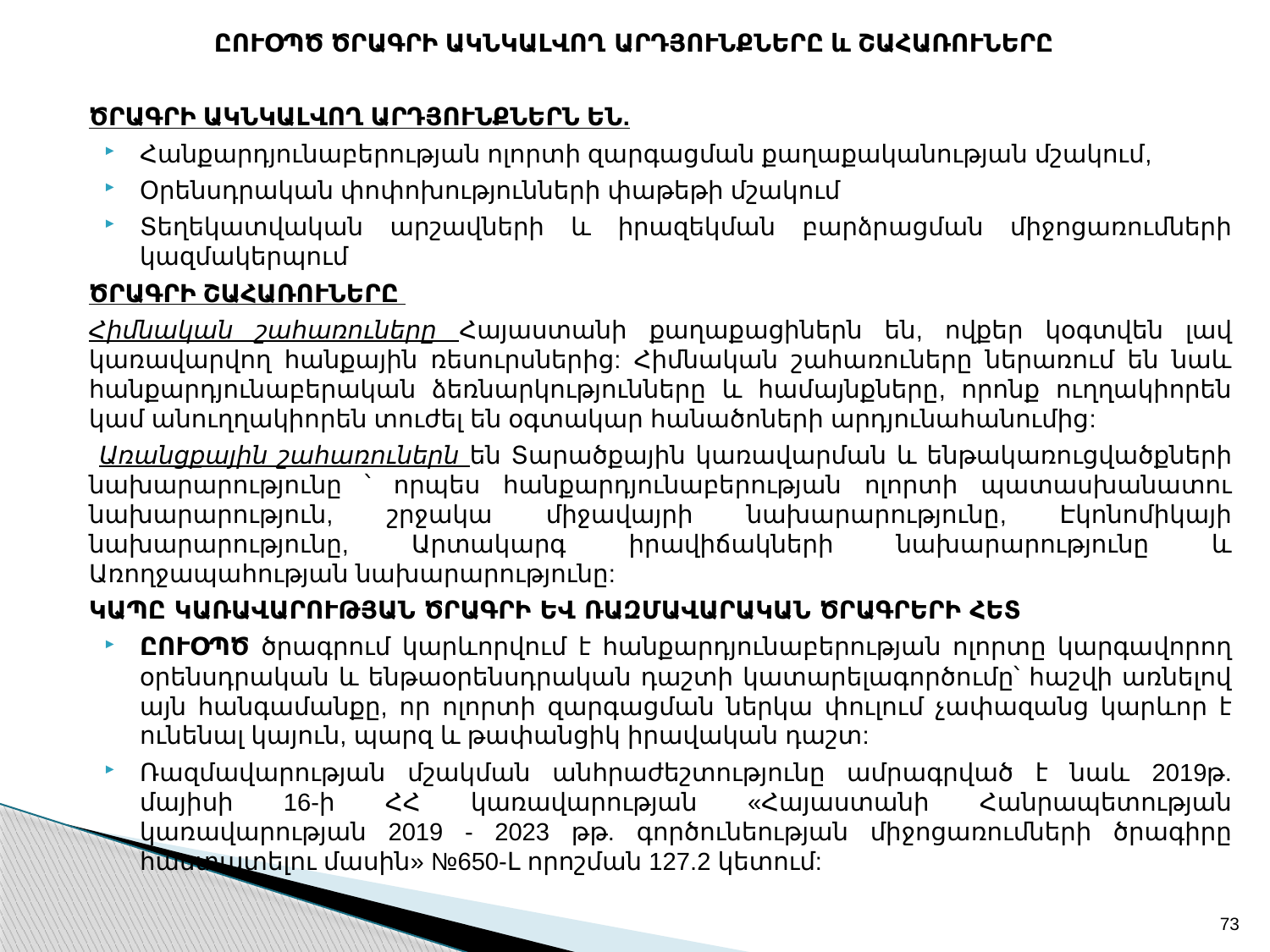

# ԸՈՒՕՊԾ ԾՐԱԳՐԻ ԱԿՆԿԱԼՎՈՂ ԱՐԴՅՈՒՆՔՆԵՐԸ և ՇԱՀԱՌՈՒՆԵՐԸ
ԾՐԱԳՐԻ ԱԿՆԿԱԼՎՈՂ ԱՐԴՅՈՒՆՔՆԵՐՆ ԵՆ.
Հանքարդյունաբերության ոլորտի զարգացման քաղաքականության մշակում,
Օրենսդրական փոփոխությունների փաթեթի մշակում
Տեղեկատվական արշավների և իրազեկման բարձրացման միջոցառումների կազմակերպում
ԾՐԱԳՐԻ ՇԱՀԱՌՈՒՆԵՐԸ
Հիմնական շահառուները Հայաստանի քաղաքացիներն են, ովքեր կօգտվեն լավ կառավարվող հանքային ռեսուրսներից: Հիմնական շահառուները ներառում են նաև հանքարդյունաբերական ձեռնարկությունները և համայնքները, որոնք ուղղակիորեն կամ անուղղակիորեն տուժել են օգտակար հանածոների արդյունահանումից:
 Առանցքային շահառուներն են Տարածքային կառավարման և ենթակառուցվածքների նախարարությունը ՝ որպես հանքարդյունաբերության ոլորտի պատասխանատու նախարարություն, շրջակա միջավայրի նախարարությունը, Էկոնոմիկայի նախարարությունը, Արտակարգ իրավիճակների նախարարությունը և Առողջապահության նախարարությունը:
ԿԱՊԸ ԿԱՌԱՎԱՐՈՒԹՅԱՆ ԾՐԱԳՐԻ ԵՎ ՌԱԶՄԱՎԱՐԱԿԱՆ ԾՐԱԳՐԵՐԻ ՀԵՏ
ԸՈՒՕՊԾ ծրագրում կարևորվում է հանքարդյունաբերության ոլորտը կարգավորող օրենսդրական և ենթաօրենսդրական դաշտի կատարելագործումը՝ հաշվի առնելով այն հանգամանքը, որ ոլորտի զարգացման ներկա փուլում չափազանց կարևոր է ունենալ կայուն, պարզ և թափանցիկ իրավական դաշտ:
Ռազմավարության մշակման անհրաժեշտությունը ամրագրված է նաև 2019թ. մայիսի 16-ի ՀՀ կառավարության «Հայաստանի Հանրապետության կառավարության 2019 - 2023 թթ. գործունեության միջոցառումների ծրագիրը հաստատելու մասին» №650-Լ որոշման 127.2 կետում:
73